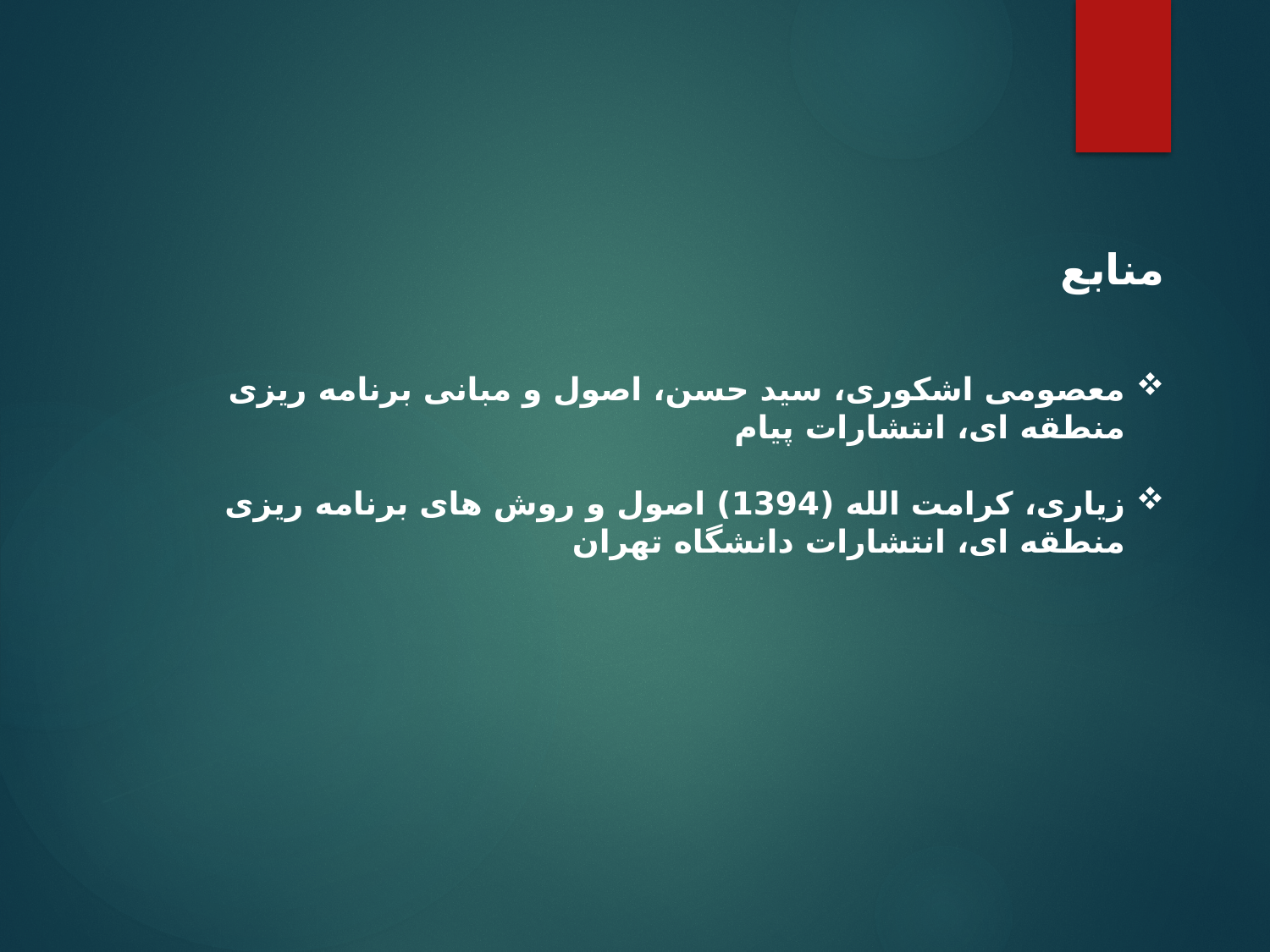

منابع

معصومی اشکوری، سید حسن، اصول و مبانی برنامه ریزی منطقه ای، انتشارات پیام

زیاری، کرامت الله (1394) اصول و روش های برنامه ریزی منطقه ای، انتشارات دانشگاه تهران